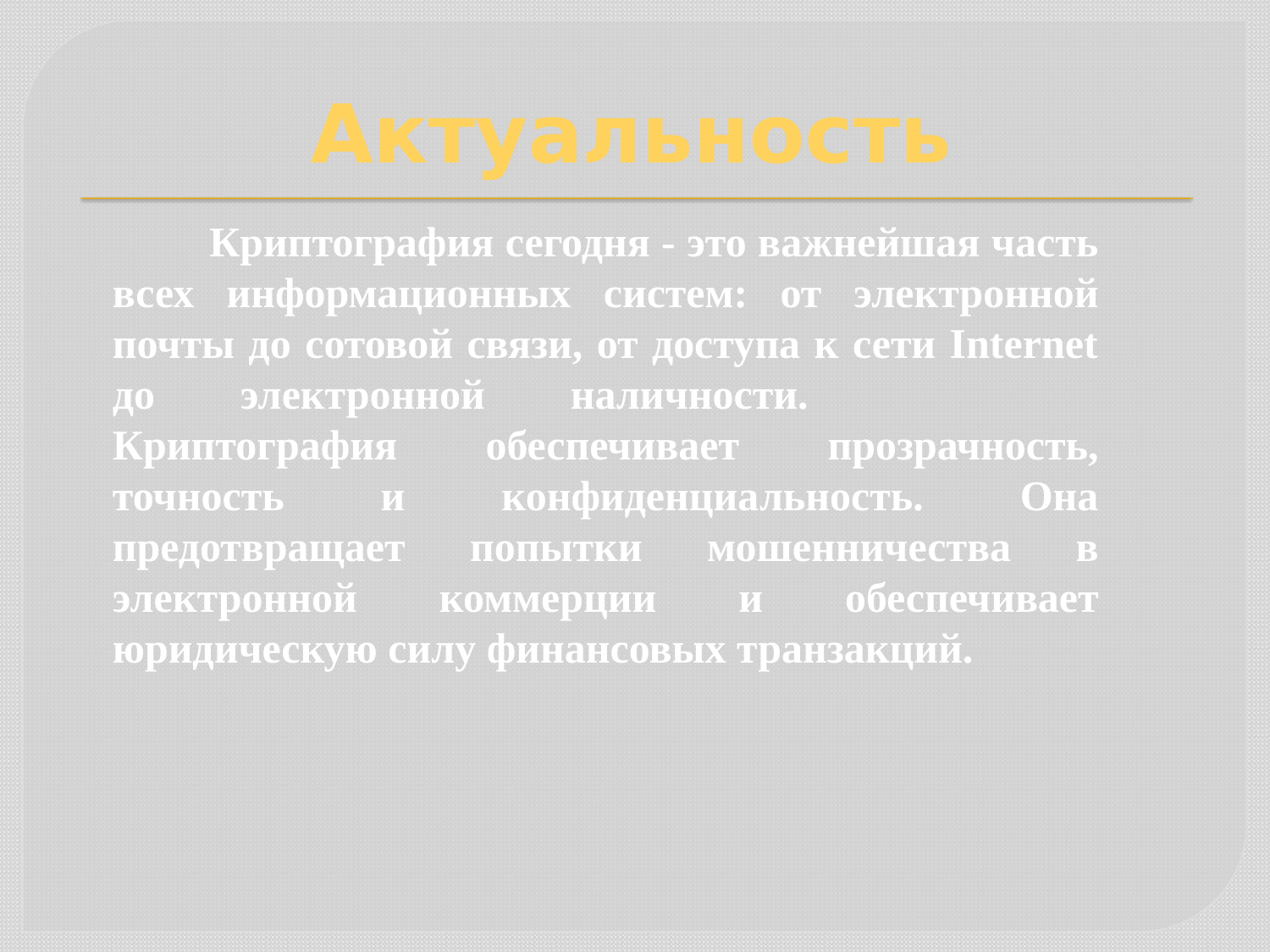

# Актуальность
            Криптография сегодня - это важнейшая часть всех информационных систем: от электронной почты до сотовой связи, от доступа к сети Internet до электронной наличности. 		Криптография обеспечивает прозрачность, точность и конфиденциальность. Она предотвращает попытки мошенничества в электронной коммерции и обеспечивает юридическую силу финансовых транзакций.